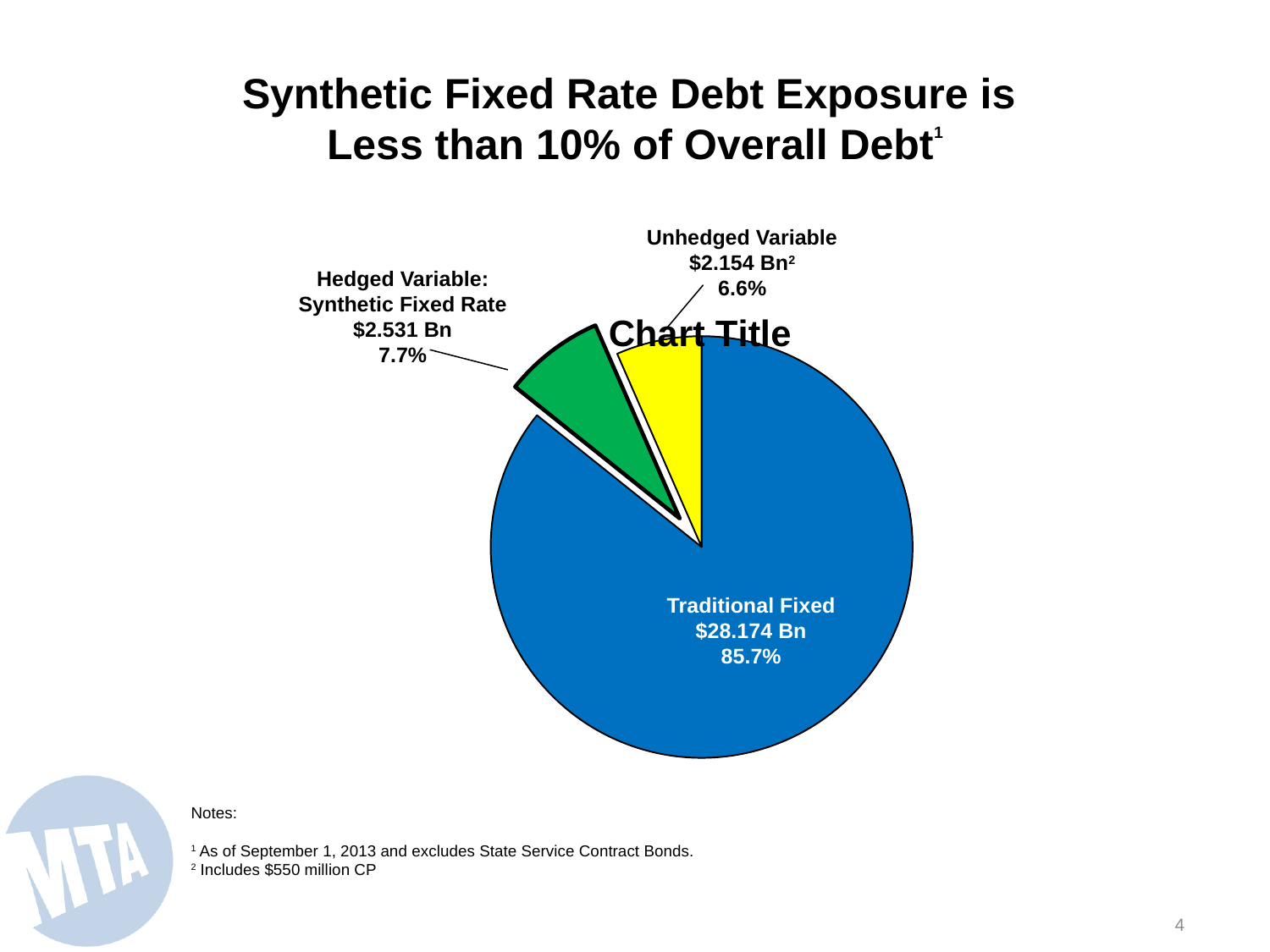

# Synthetic Fixed Rate Debt Exposure is Less than 10% of Overall Debt1
Unhedged Variable
$2.154 Bn2
6.6%
Hedged Variable:
Synthetic Fixed Rate
$2.531 Bn
7.7%

### Chart:

| Category |  |  |  |
|---|---|---|---|
| Traditional Fixed Rate | 28.174 | None | None |
| Hedged Variable | 2.531 | None | None |
| Unhedged Variable | 2.154 | None | None |

Traditional Fixed
$28.174 Bn
85.7%

Notes:

1 As of September 1, 2013 and excludes State Service Contract Bonds.
2 Includes $550 million CP

4